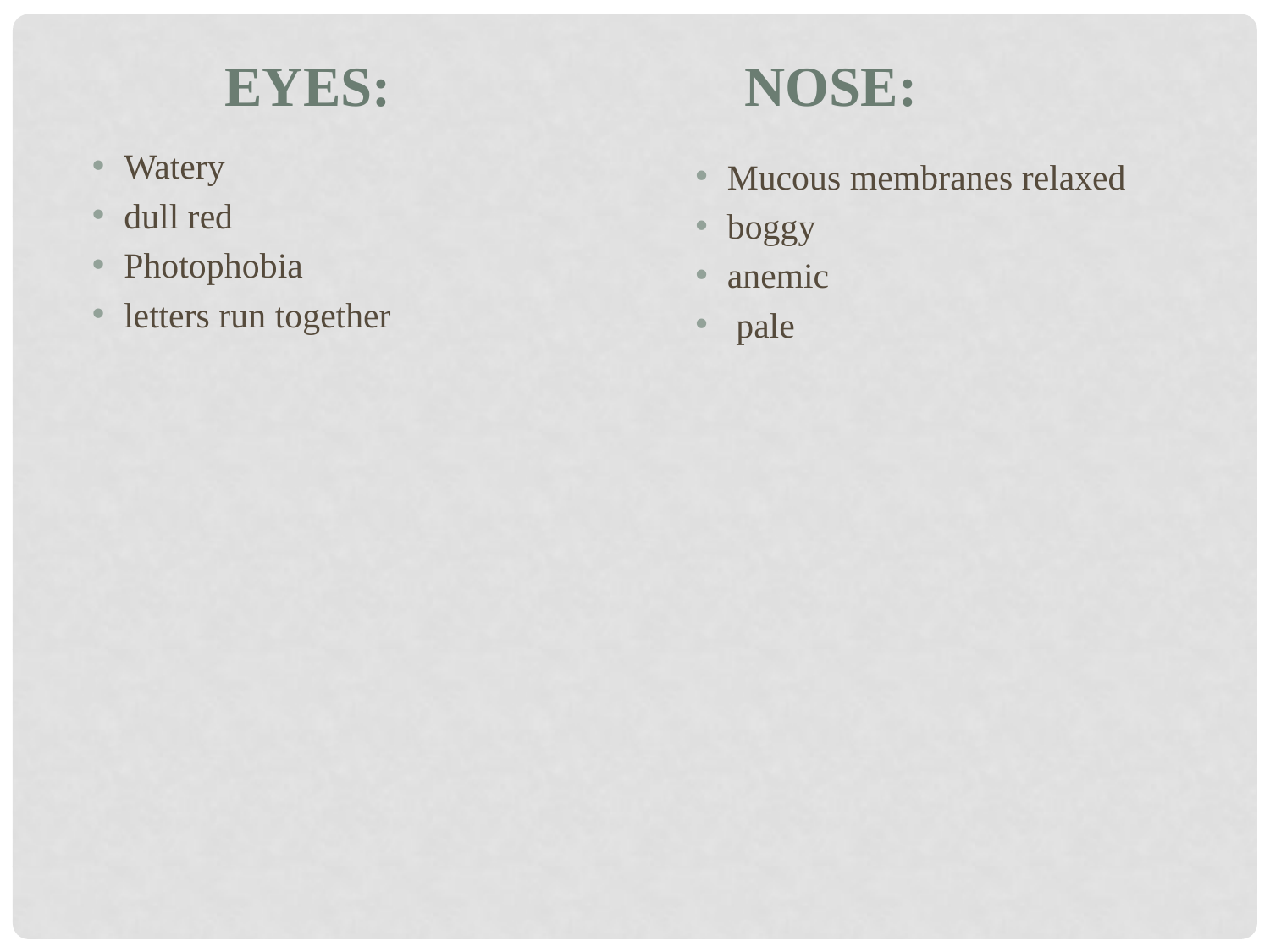

Eyes:                         Nose:
Watery
dull red
Photophobia
letters run together
Mucous membranes relaxed
boggy
anemic
 pale